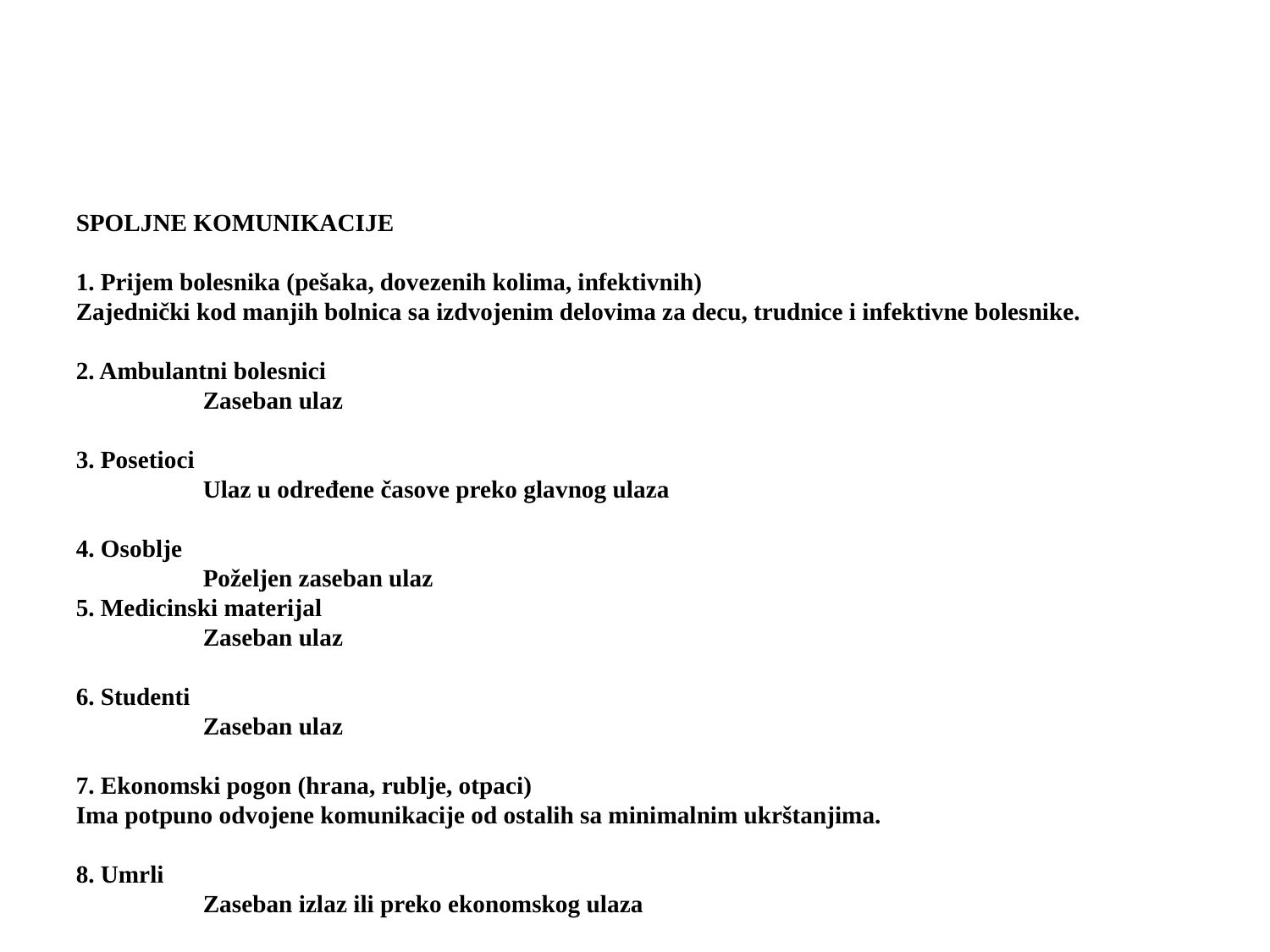

SPOLJNE KOMUNIKACIJE

1. Prijem bolesnika (pešaka, dovezenih kolima, infektivnih)
Zajednički kod manjih bolnica sa izdvojenim delovima za decu, trudnice i infektivne bolesnike.

2. Ambulantni bolesnici
	Zaseban ulaz

3. Posetioci
	Ulaz u određene časove preko glavnog ulaza

4. Osoblje
	Poželjen zaseban ulaz
5. Medicinski materijal
	Zaseban ulaz

6. Studenti
	Zaseban ulaz

7. Ekonomski pogon (hrana, rublje, otpaci)
Ima potpuno odvojene komunikacije od ostalih sa minimalnim ukrštanjima.

8. Umrli
	Zaseban izlaz ili preko ekonomskog ulaza